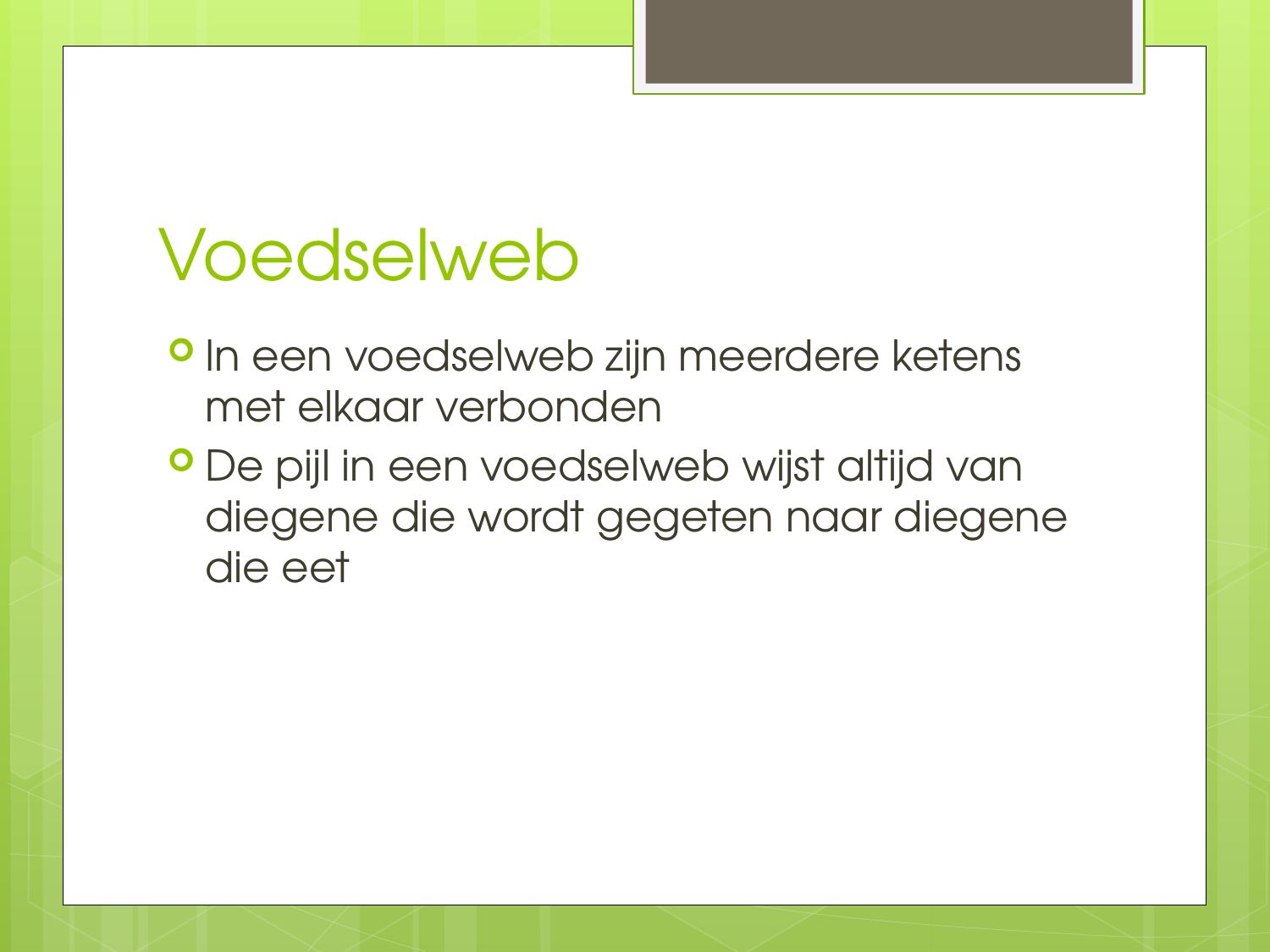

# Voedselweb
In een voedselweb zijn meerdere ketens met elkaar verbonden
De pijl in een voedselweb wijst altijd van diegene die wordt gegeten naar diegene die eet